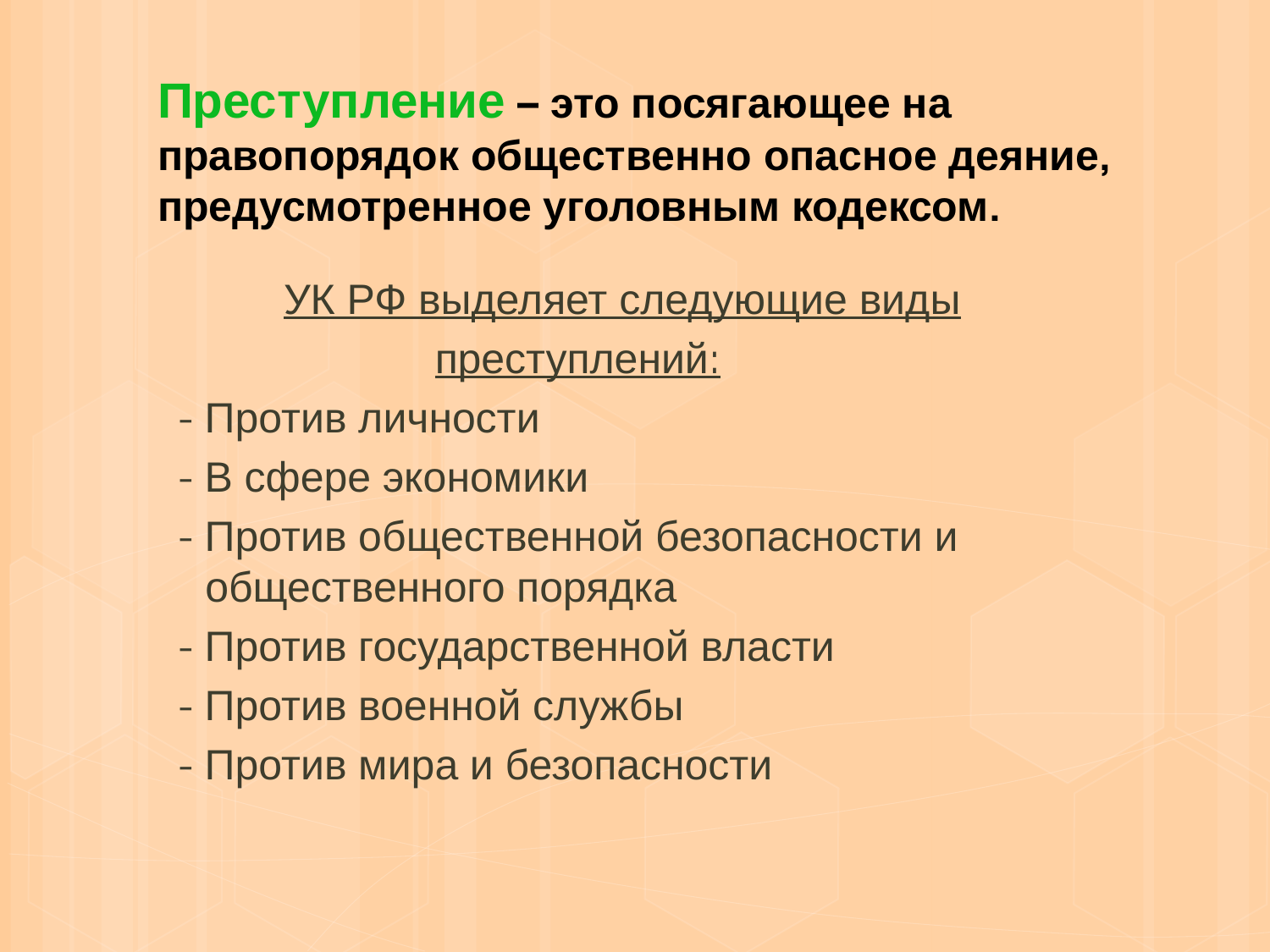

# Преступление – это посягающее на правопорядок общественно опасное деяние, предусмотренное уголовным кодексом.
          УК РФ выделяет следующие виды
                       преступлений:
 - Против личности
 - В сфере экономики
 - Против общественной безопасности и общественного порядка
 - Против государственной власти
 - Против военной службы
 - Против мира и безопасности